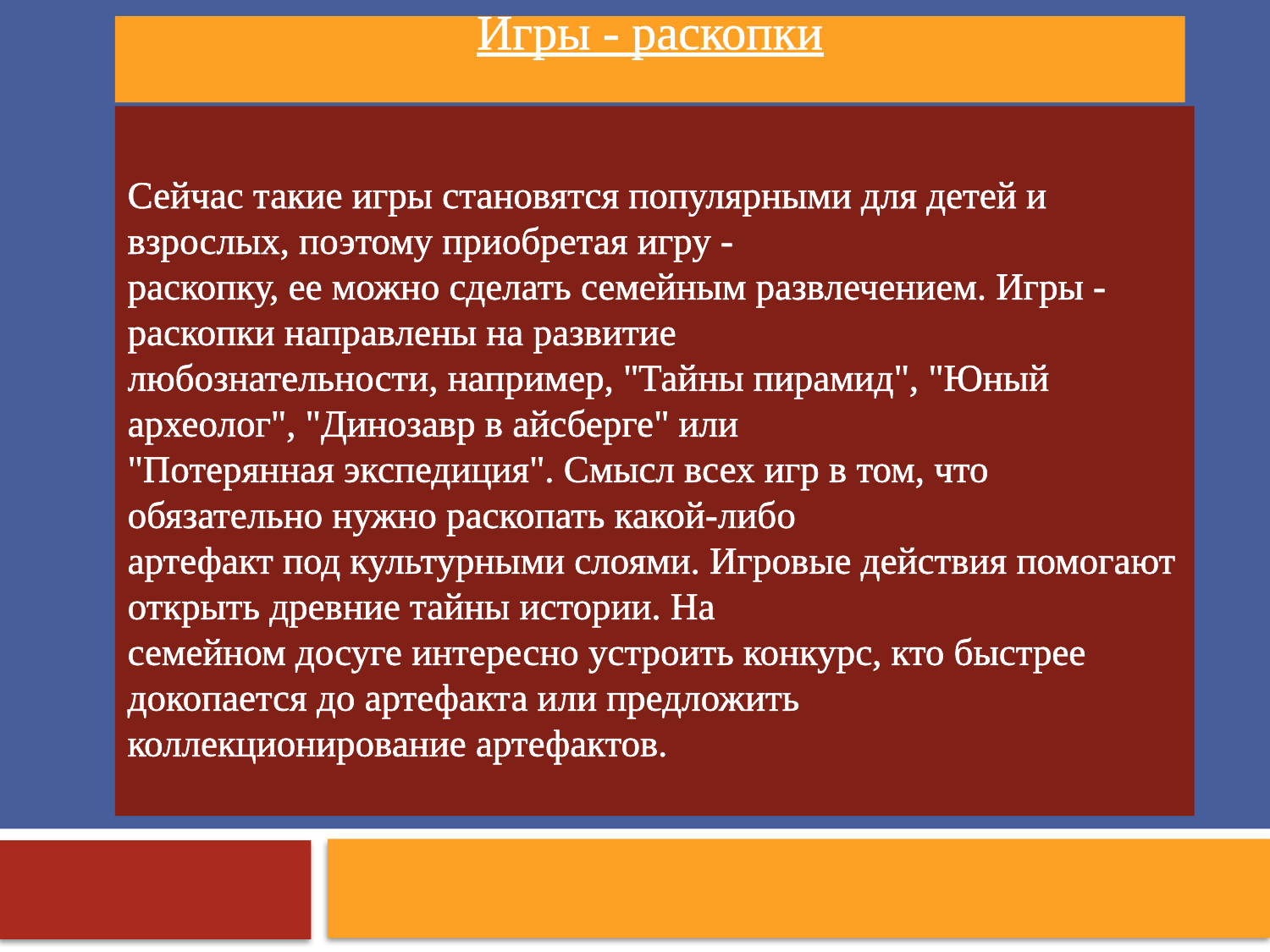

Игры - раскопки
# Сейчас такие игры становятся популярными для детей и взрослых, поэтому приобретая игру - раскопку, ее можно сделать семейным развлечением. Игры - раскопки направлены на развитие любознательности, например, "Тайны пирамид", "Юный археолог", "Динозавр в айсберге" или "Потерянная экспедиция". Смысл всех игр в том, что обязательно нужно раскопать какой-либо артефакт под культурными слоями. Игровые действия помогают открыть древние тайны истории. На семейном досуге интересно устроить конкурс, кто быстрее докопается до артефакта или предложить коллекционирование артефактов.